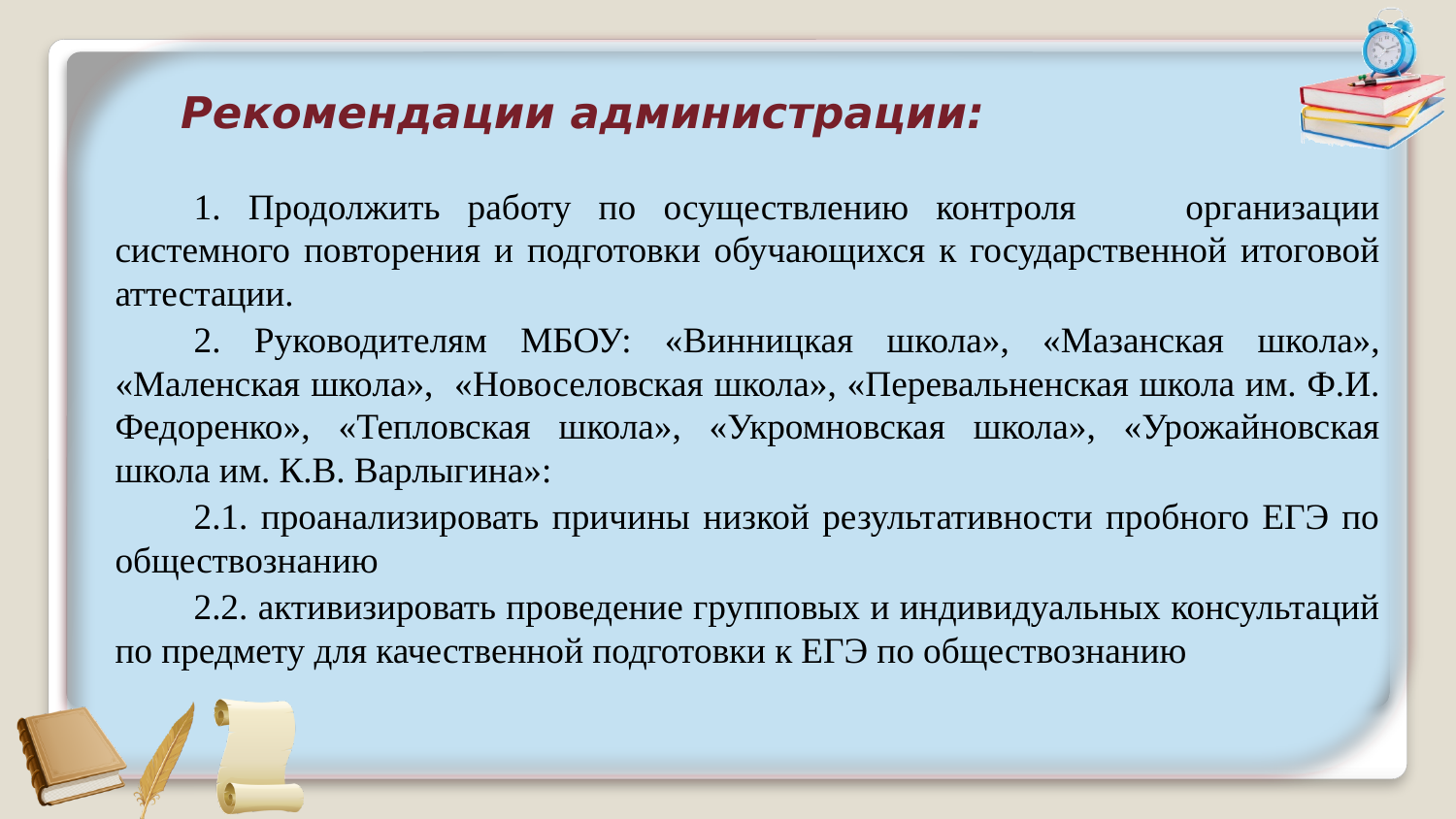

# Рекомендации администрации:
1. Продолжить работу по осуществлению контроля    организации системного повторения и подготовки обучающихся к государственной итоговой аттестации.
2. Руководителям МБОУ: «Винницкая школа», «Мазанская школа», «Маленская школа»,  «Новоселовская школа», «Перевальненская школа им. Ф.И. Федоренко», «Тепловская школа», «Укромновская школа», «Урожайновская школа им. К.В. Варлыгина»:
2.1. проанализировать причины низкой результативности пробного ЕГЭ по обществознанию
2.2. активизировать проведение групповых и индивидуальных консультаций по предмету для качественной подготовки к ЕГЭ по обществознанию